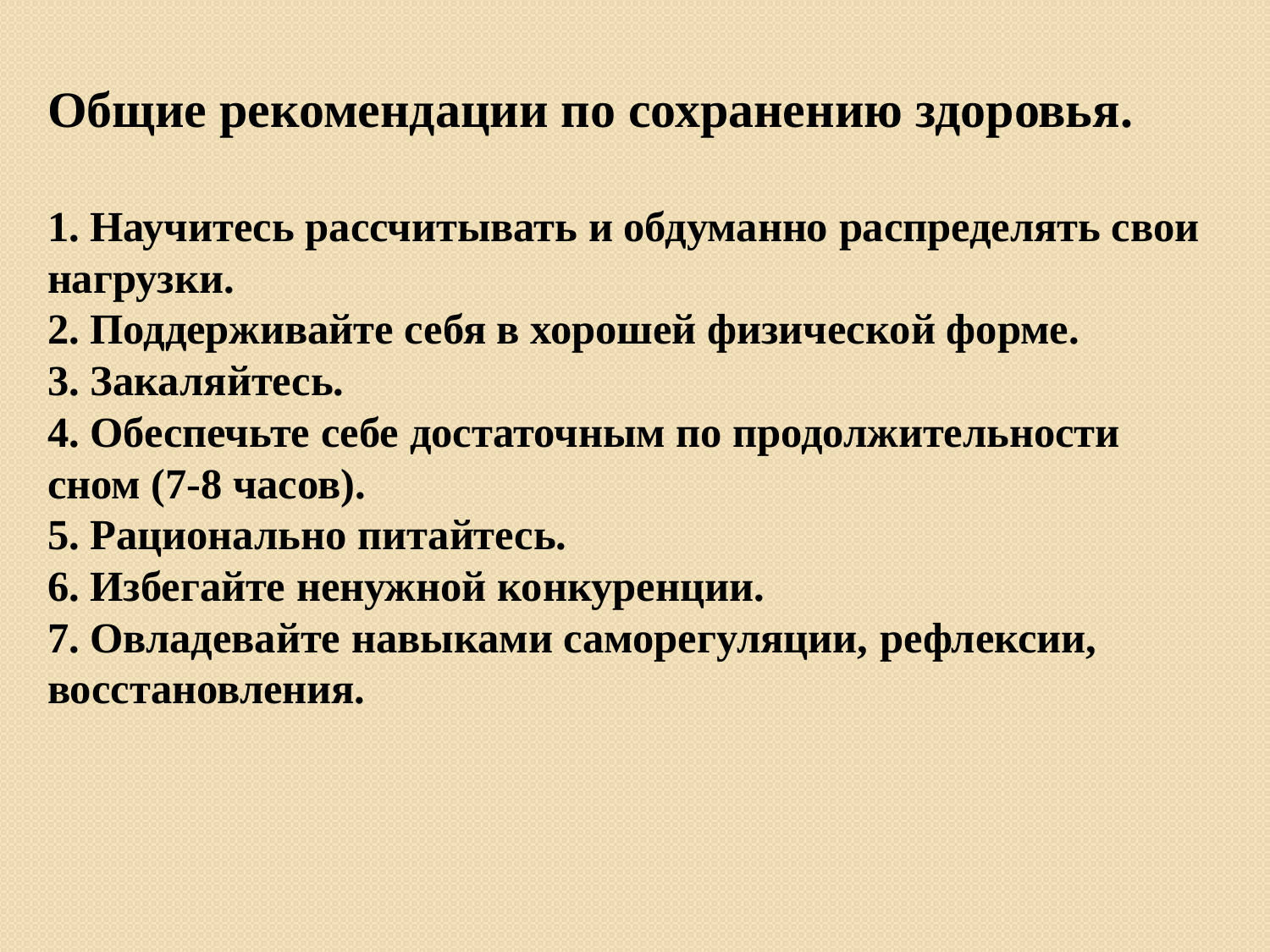

# Общие рекомендации по сохранению здоровья. 1. Научитесь рассчитывать и обдуманно распределять свои   нагрузки. 2. Поддерживайте себя в хорошей физической форме.  3. Закаляйтесь.  4. Обеспечьте себе достаточным по продолжительности сном (7-8 часов).  5. Рационально питайтесь. 6. Избегайте ненужной конкуренции.  7. Овладевайте навыками саморегуляции, рефлексии, восстановления.